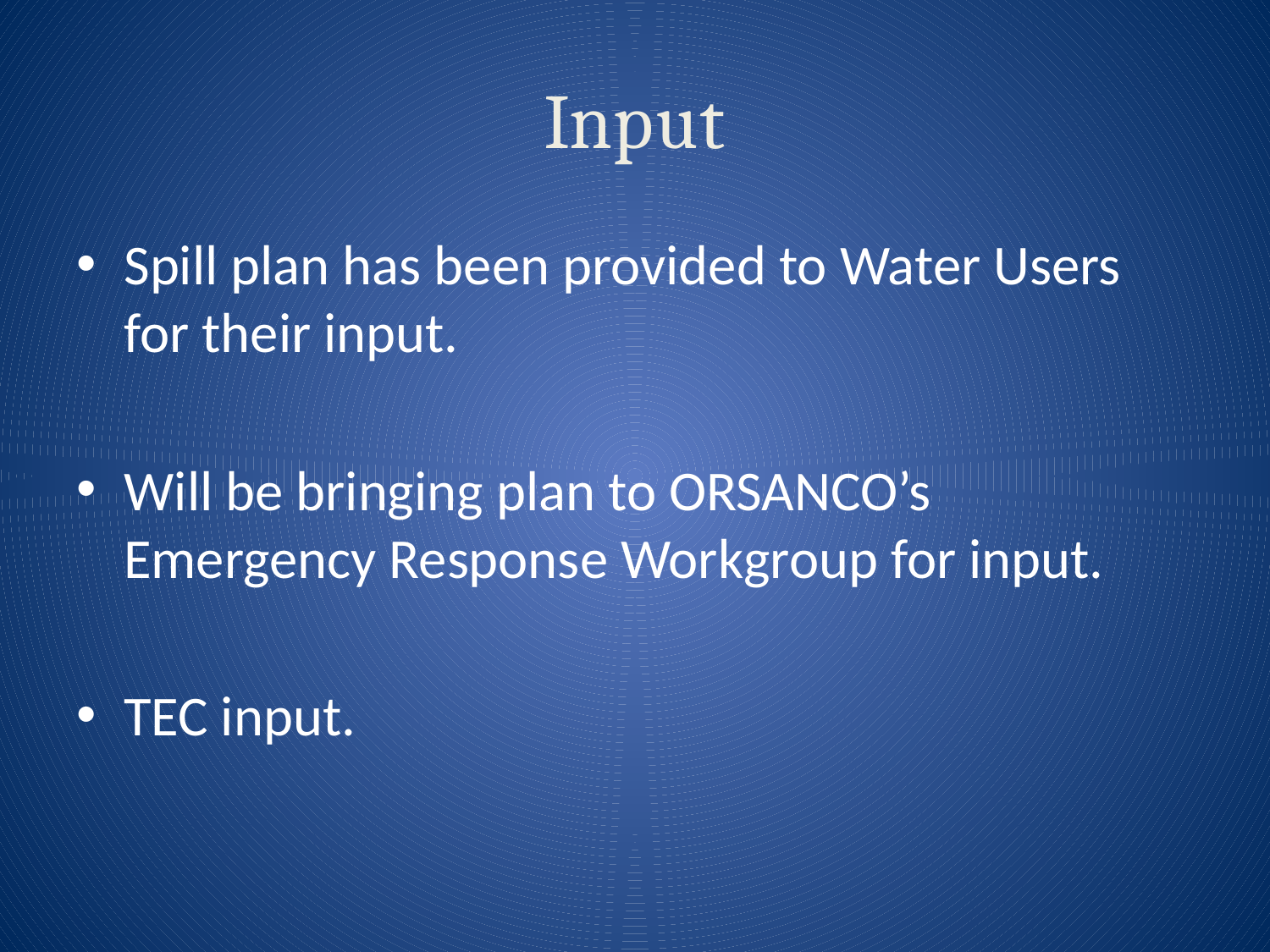

# Input
Spill plan has been provided to Water Users for their input.

Will be bringing plan to ORSANCO’s Emergency Response Workgroup for input.

TEC input.